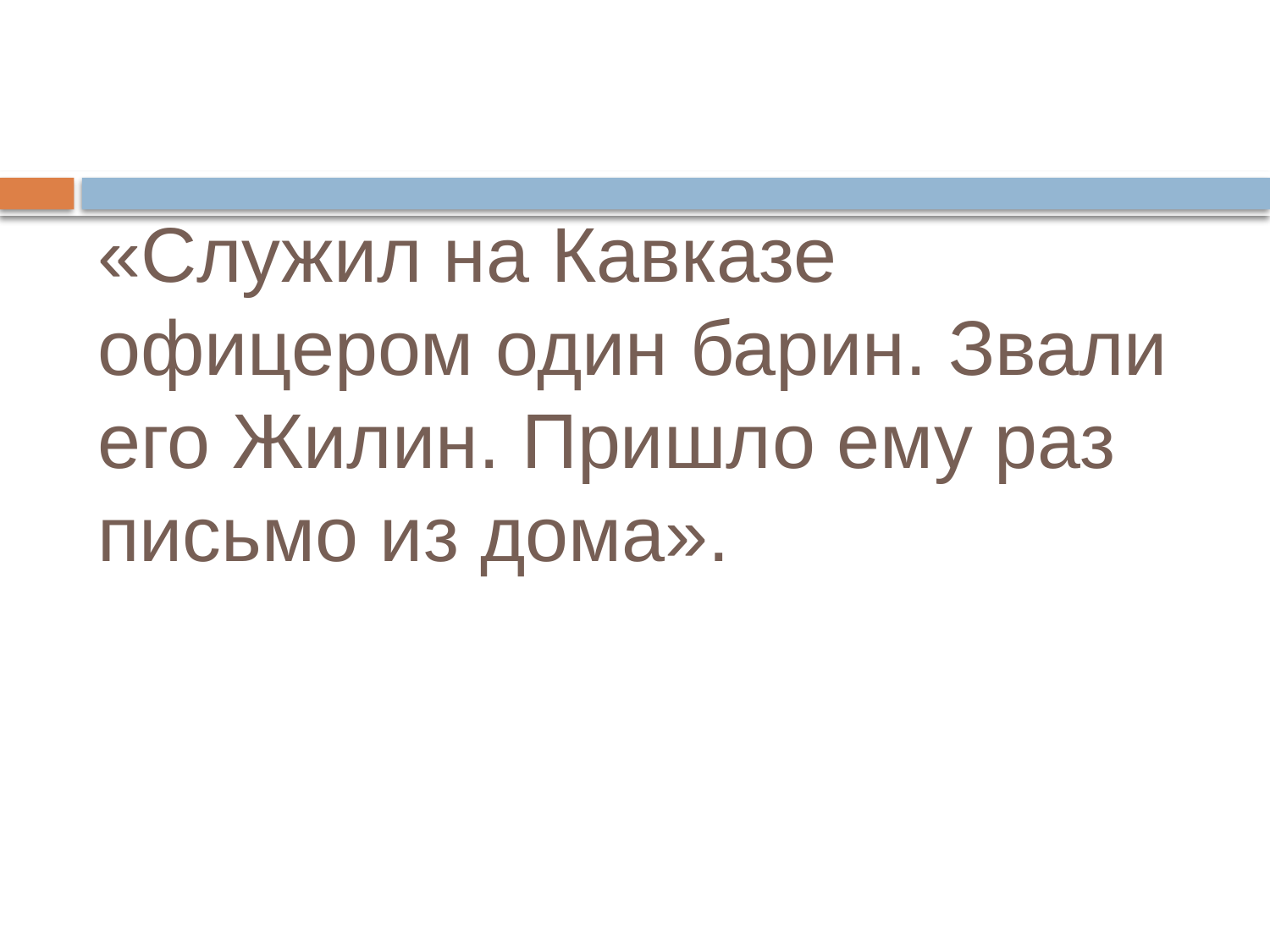

# «Служил на Кавказе офицером один барин. Звали его Жилин. Пришло ему раз письмо из дома».